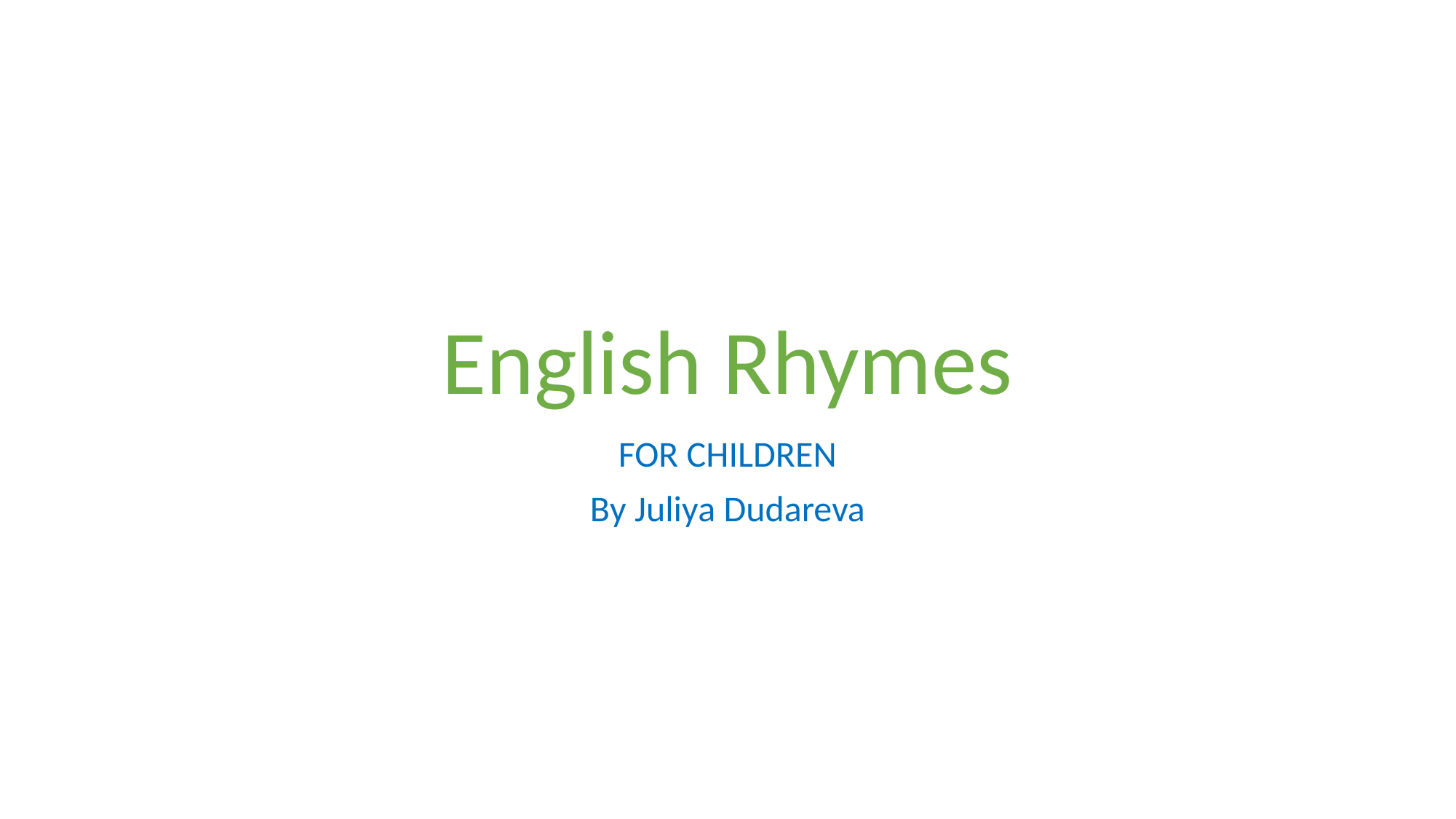

# Еnglish Rhymes
FOR CHILDREN
By Juliya Dudareva